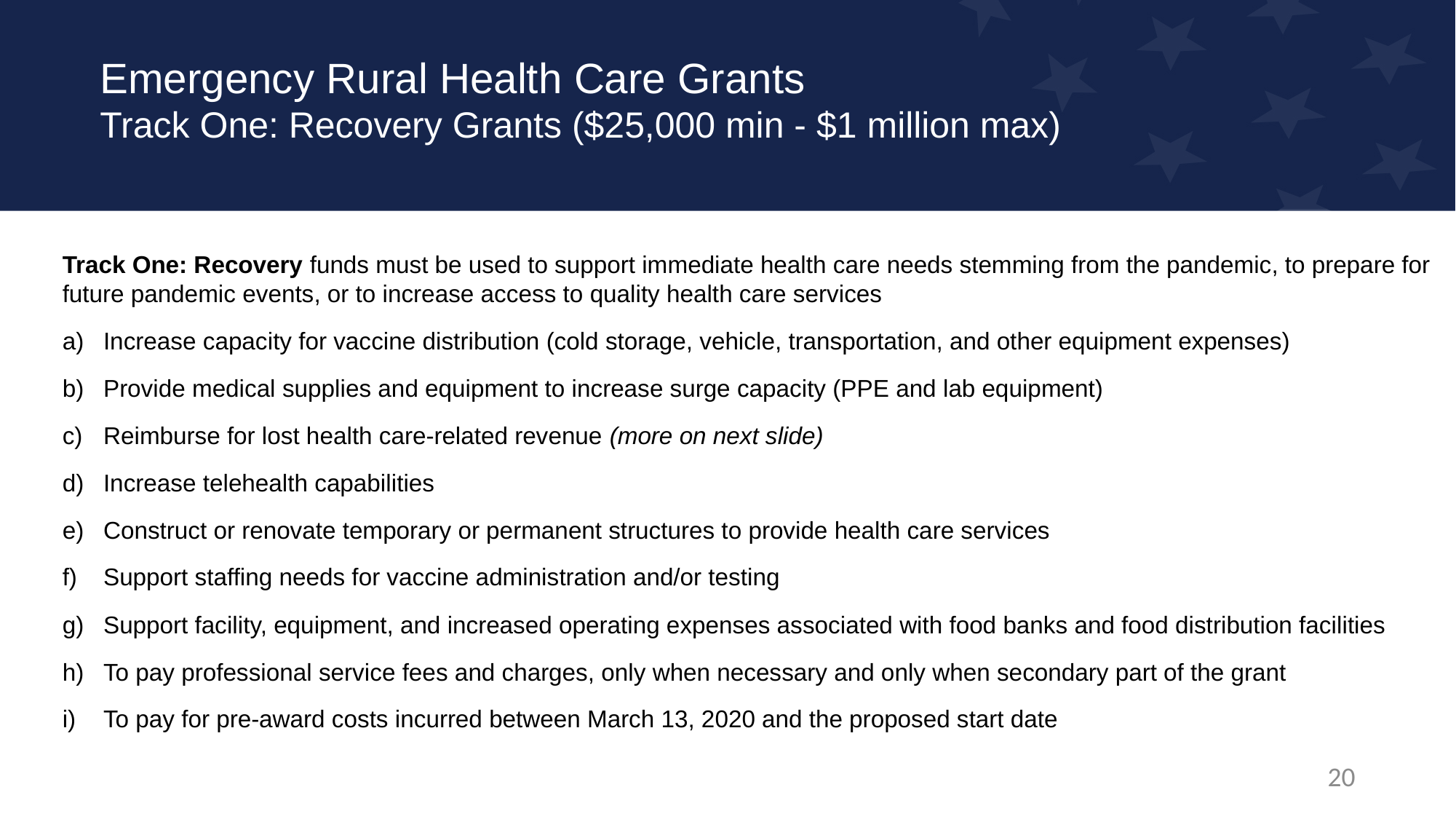

# Emergency Rural Health Care Grants Track One: Recovery Grants ($25,000 min - $1 million max)
Track One: Recovery funds must be used to support immediate health care needs stemming from the pandemic, to prepare for future pandemic events, or to increase access to quality health care services
Increase capacity for vaccine distribution (cold storage, vehicle, transportation, and other equipment expenses)
Provide medical supplies and equipment to increase surge capacity (PPE and lab equipment)
Reimburse for lost health care-related revenue (more on next slide)
Increase telehealth capabilities
Construct or renovate temporary or permanent structures to provide health care services
Support staffing needs for vaccine administration and/or testing
Support facility, equipment, and increased operating expenses associated with food banks and food distribution facilities
To pay professional service fees and charges, only when necessary and only when secondary part of the grant
To pay for pre-award costs incurred between March 13, 2020 and the proposed start date

20